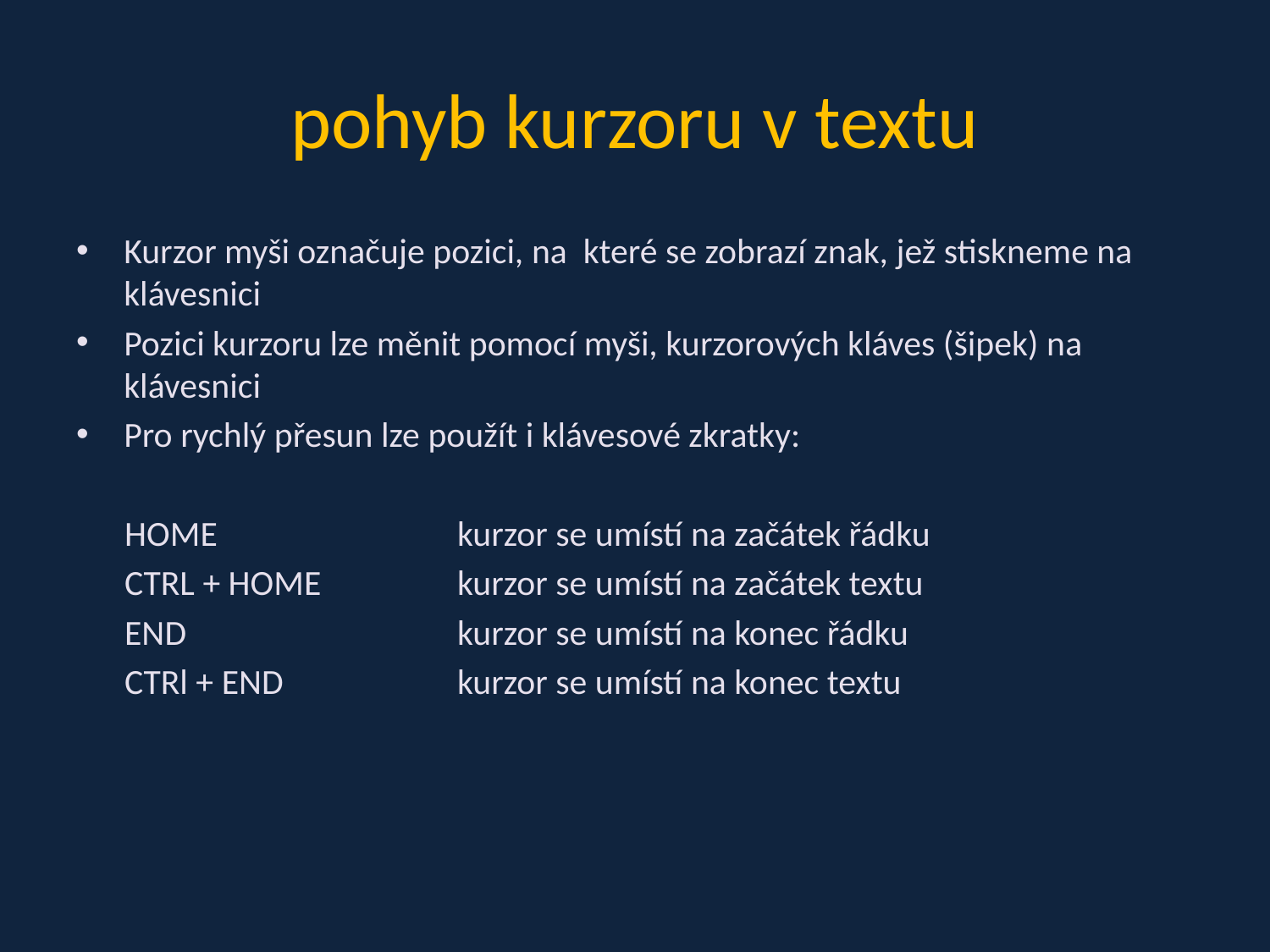

# pohyb kurzoru v textu
Kurzor myši označuje pozici, na  které se zobrazí znak, jež stiskneme na klávesnici
Pozici kurzoru lze měnit pomocí myši, kurzorových kláves (šipek) na klávesnici
Pro rychlý přesun lze použít i klávesové zkratky:

      HOME		kurzor se umístí na začátek řádku
      CTRL + HOME		kurzor se umístí na začátek textu
      END 			kurzor se umístí na konec řádku
      CTRl + END		kurzor se umístí na konec textu